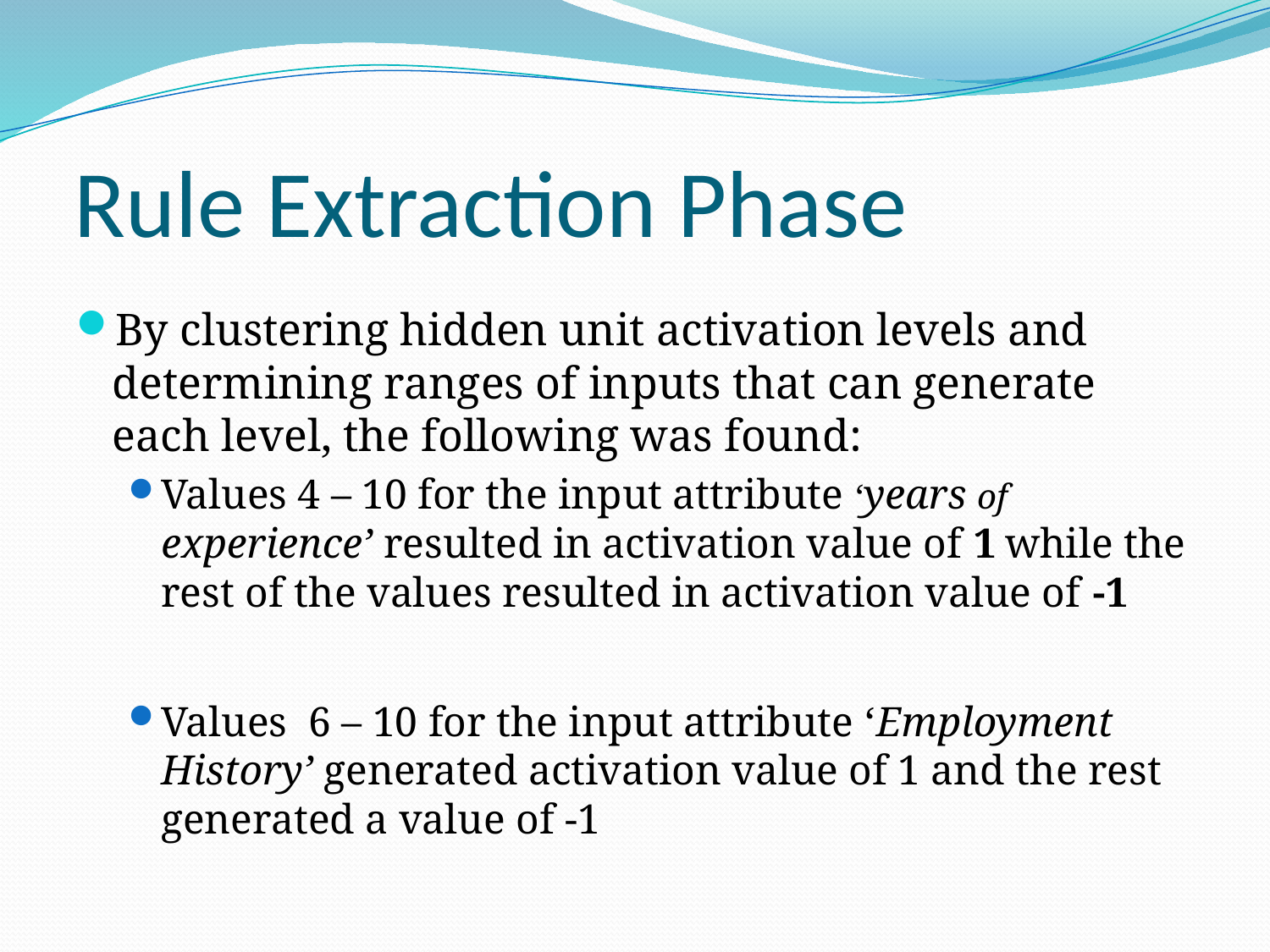

# Rule Extraction Phase

By clustering hidden unit activation levels and determining ranges of inputs that can generate each level, the following was found:
Values 4 – 10 for the input attribute ‘years of experience’ resulted in activation value of 1 while the rest of the values resulted in activation value of -1

Values  6 – 10 for the input attribute ‘Employment History’ generated activation value of 1 and the rest generated a value of -1